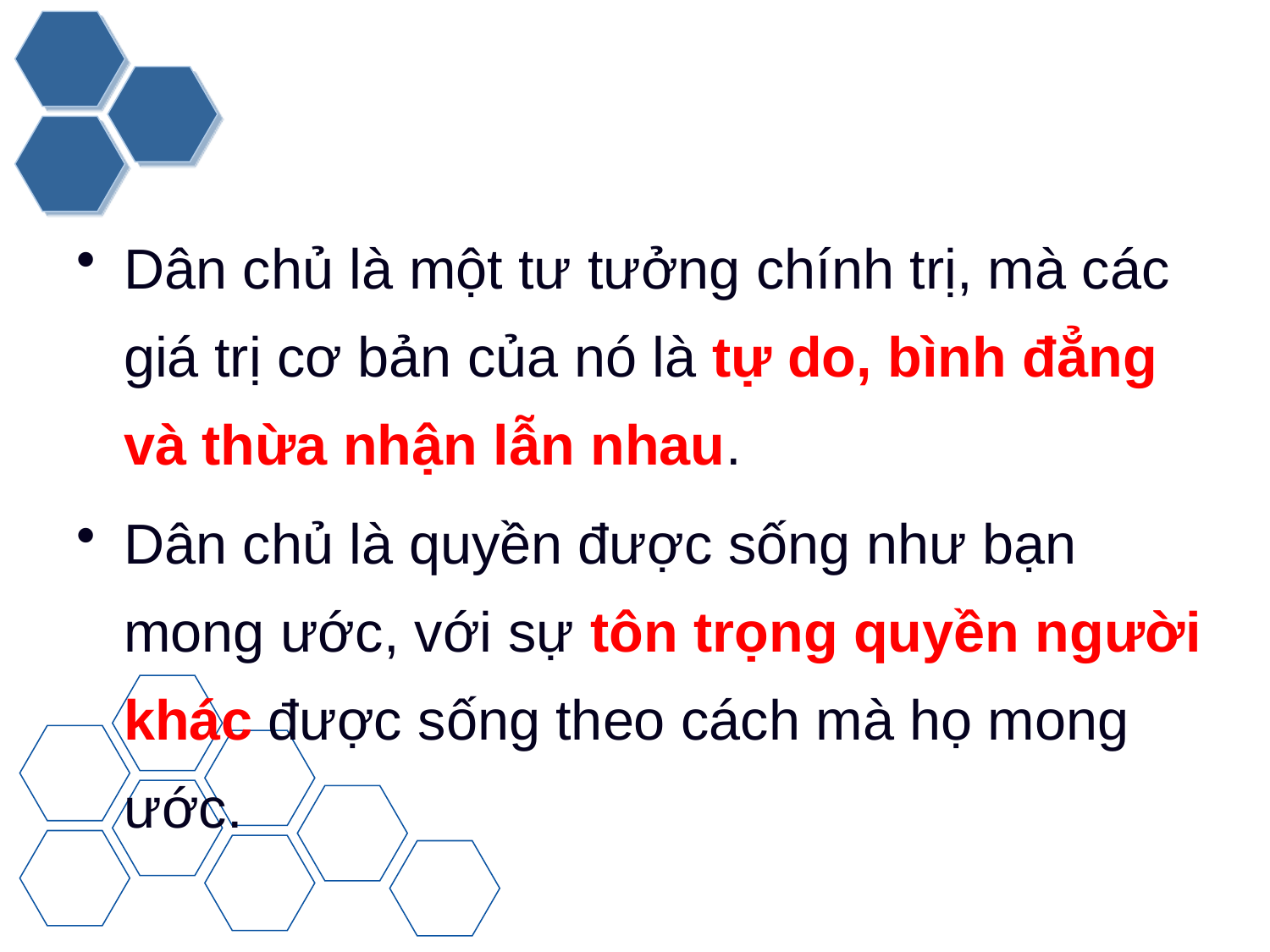

#
Dân chủ là một tư tưởng chính trị, mà các giá trị cơ bản của nó là tự do, bình đẳng và thừa nhận lẫn nhau.
Dân chủ là quyền được sống như bạn mong ước, với sự tôn trọng quyền người khác được sống theo cách mà họ mong ước.